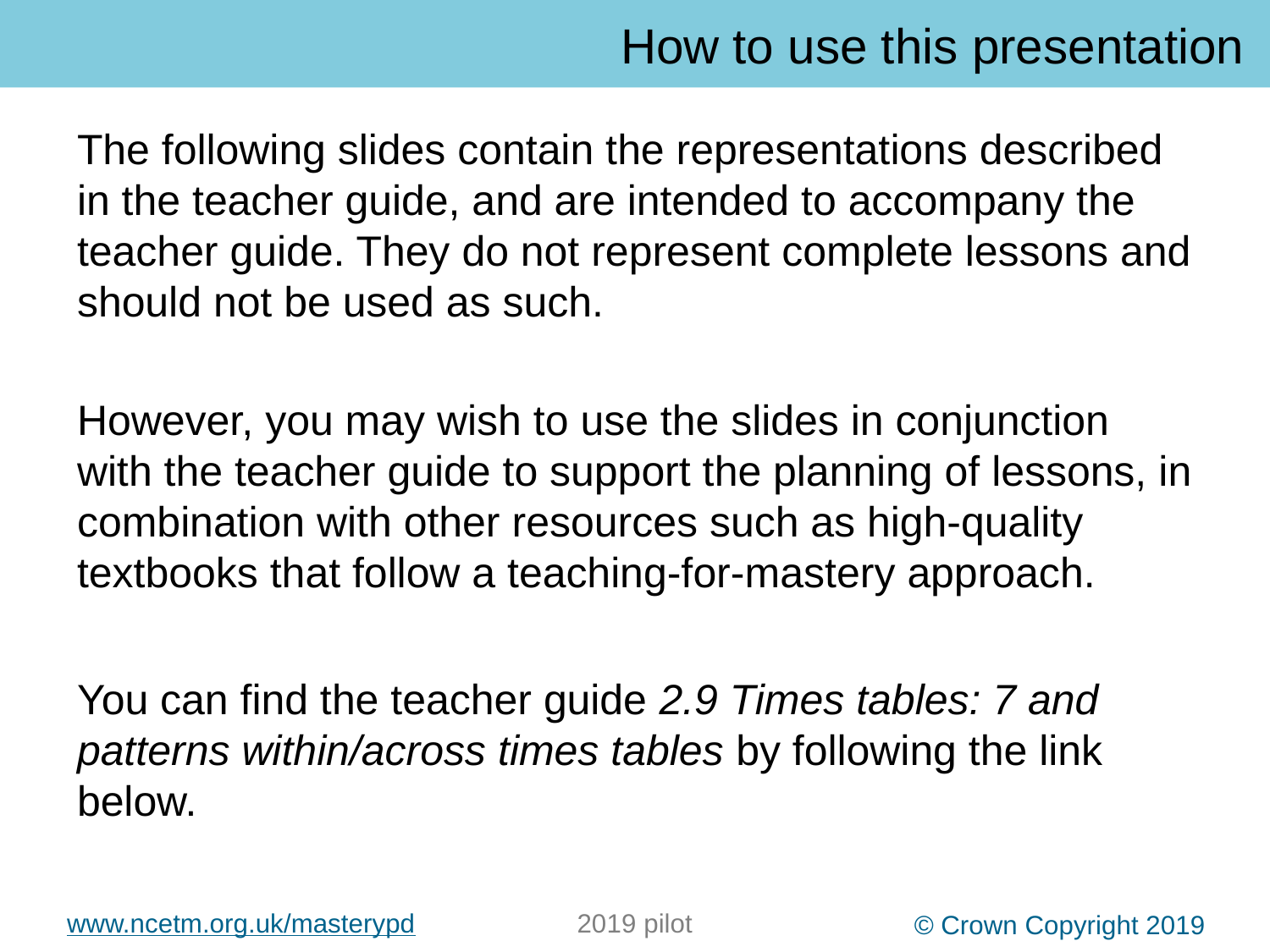

How to use this presentation
You can find the teacher guide 2.9 Times tables: 7 and patterns within/across times tables by following the link below.